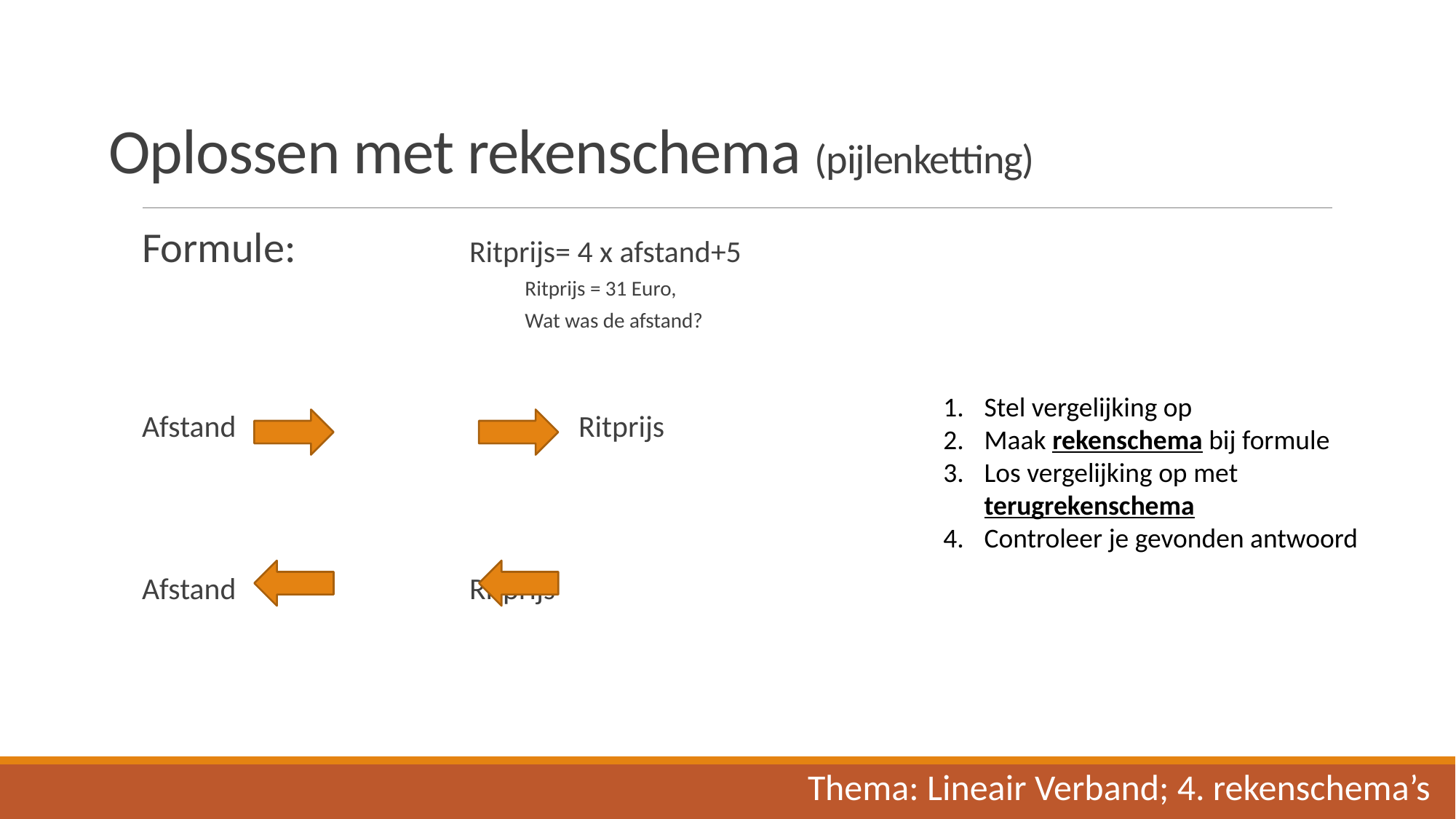

# Oplossen met rekenschema (pijlenketting)
Formule:   		Ritprijs= 4 x afstand+5
		Ritprijs = 31 Euro,
		Wat was de afstand?

Afstand				Ritprijs

Afstand 			Ritprijs

Stel vergelijking op
Maak rekenschema bij formule
Los vergelijking op met terugrekenschema
Controleer je gevonden antwoord

Thema: Lineair Verband; 4. rekenschema’s